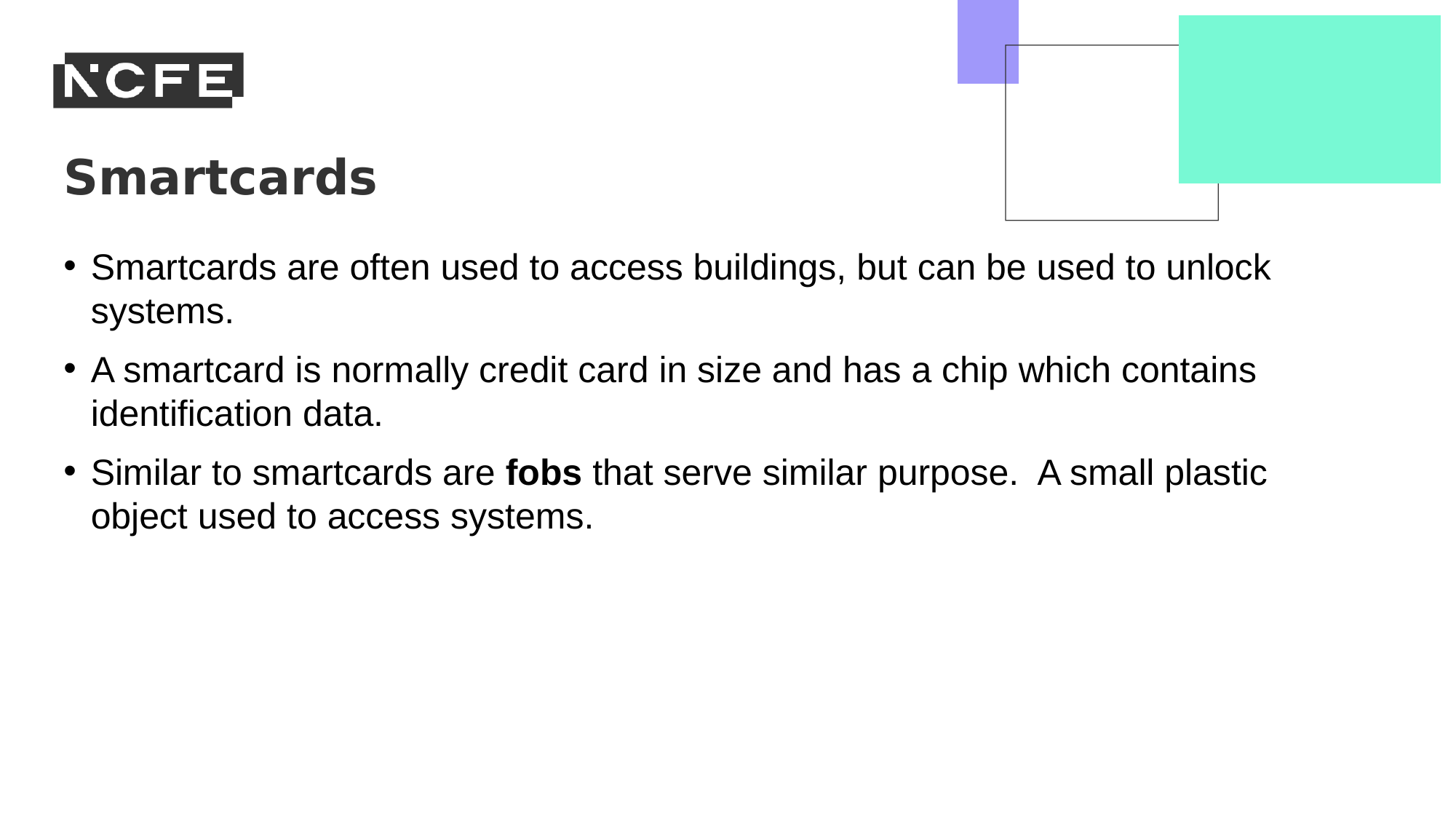

Smartcards
Smartcards are often used to access buildings, but can be used to unlock systems.
A smartcard is normally credit card in size and has a chip which contains identification data.
Similar to smartcards are fobs that serve similar purpose.  A small plastic object used to access systems.